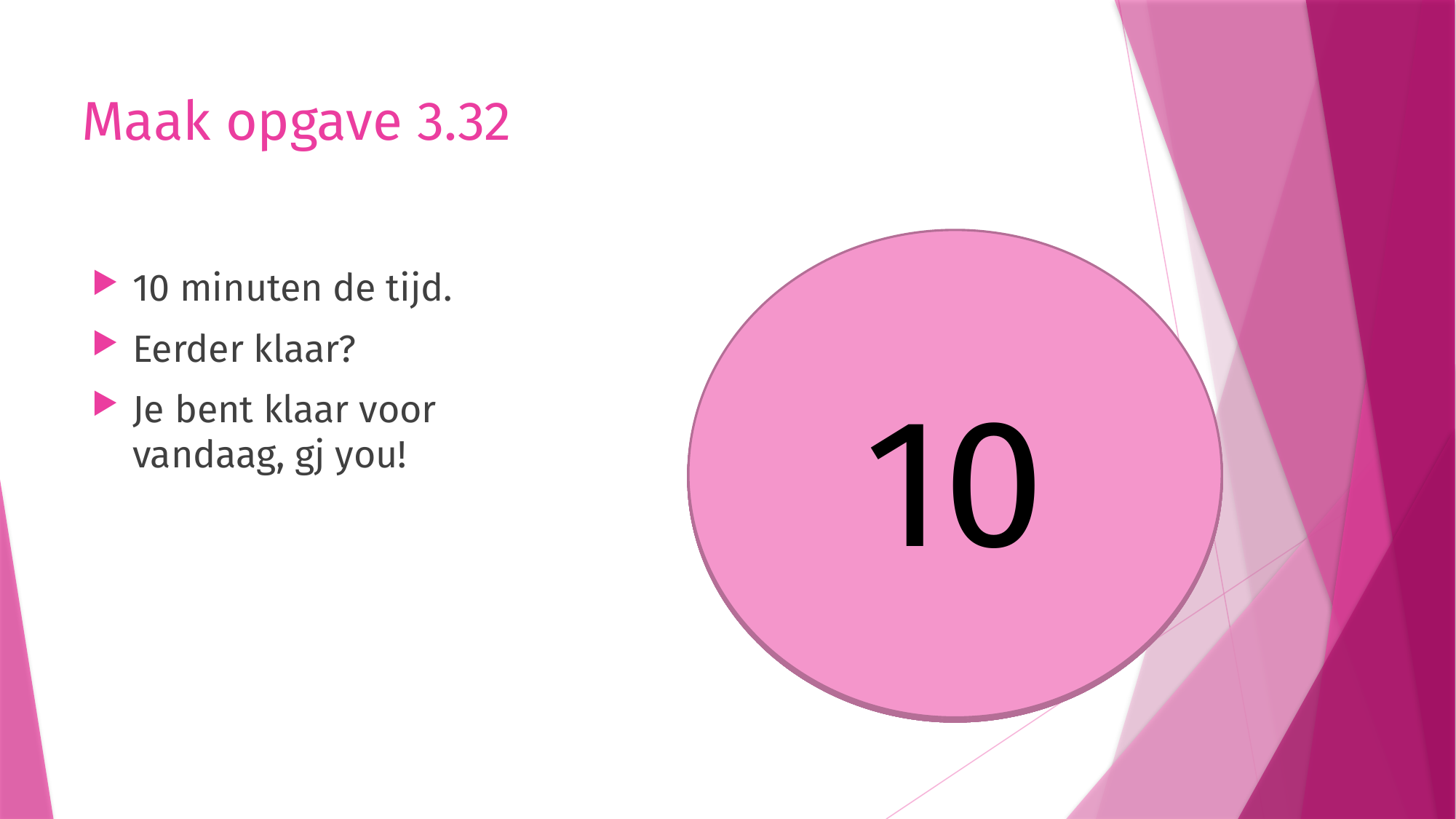

# Maak opgave 3.32
10
9
8
5
6
7
4
3
1
2
10 minuten de tijd.
Eerder klaar?
Je bent klaar voor vandaag, gj you!